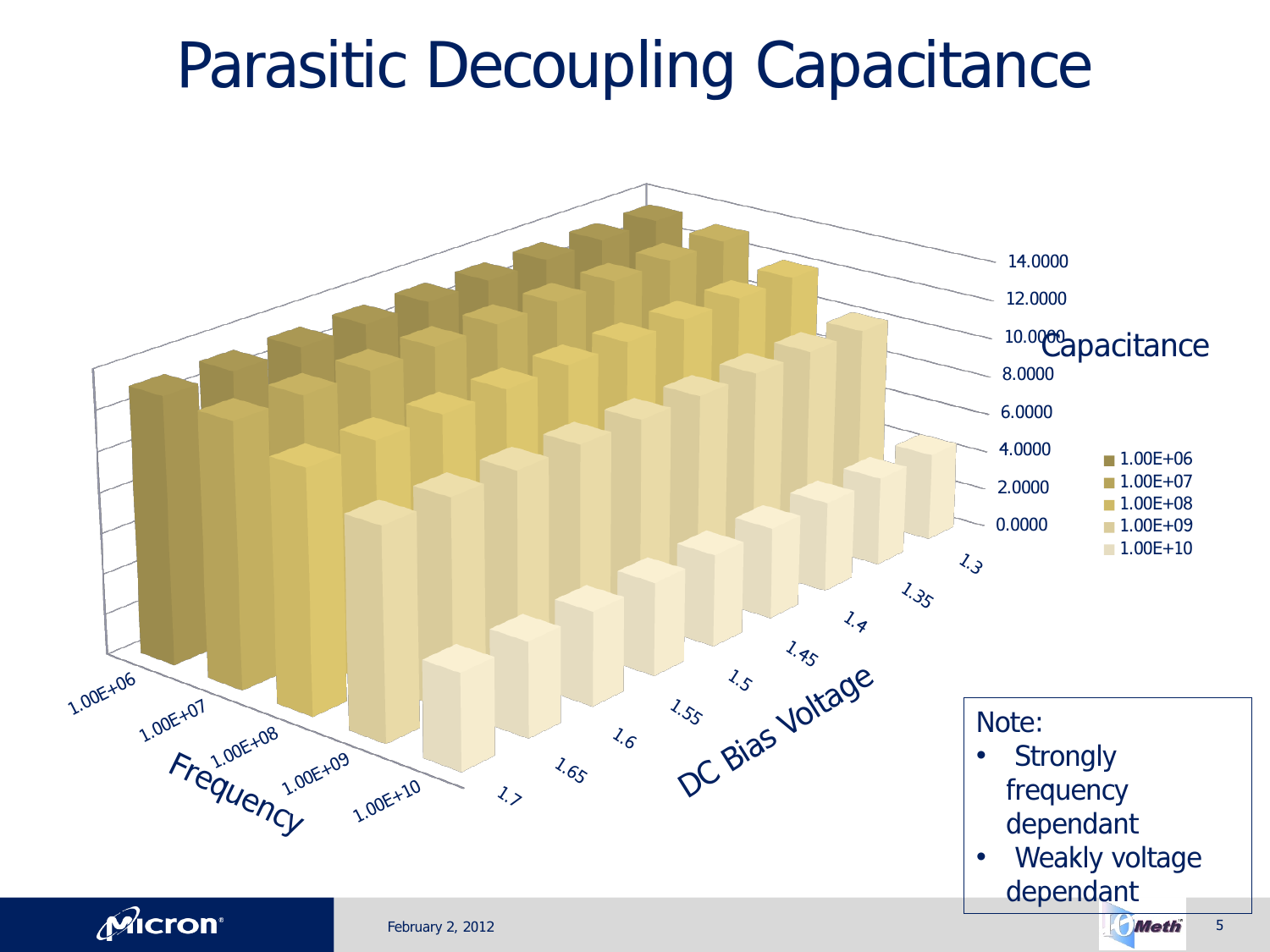

# Parasitic Decoupling Capacitance

[unsupported chart]

Capacitance
Note:
 Strongly frequency dependant
 Weakly voltage dependant
DC Bias Voltage
Frequency
February 2, 2012